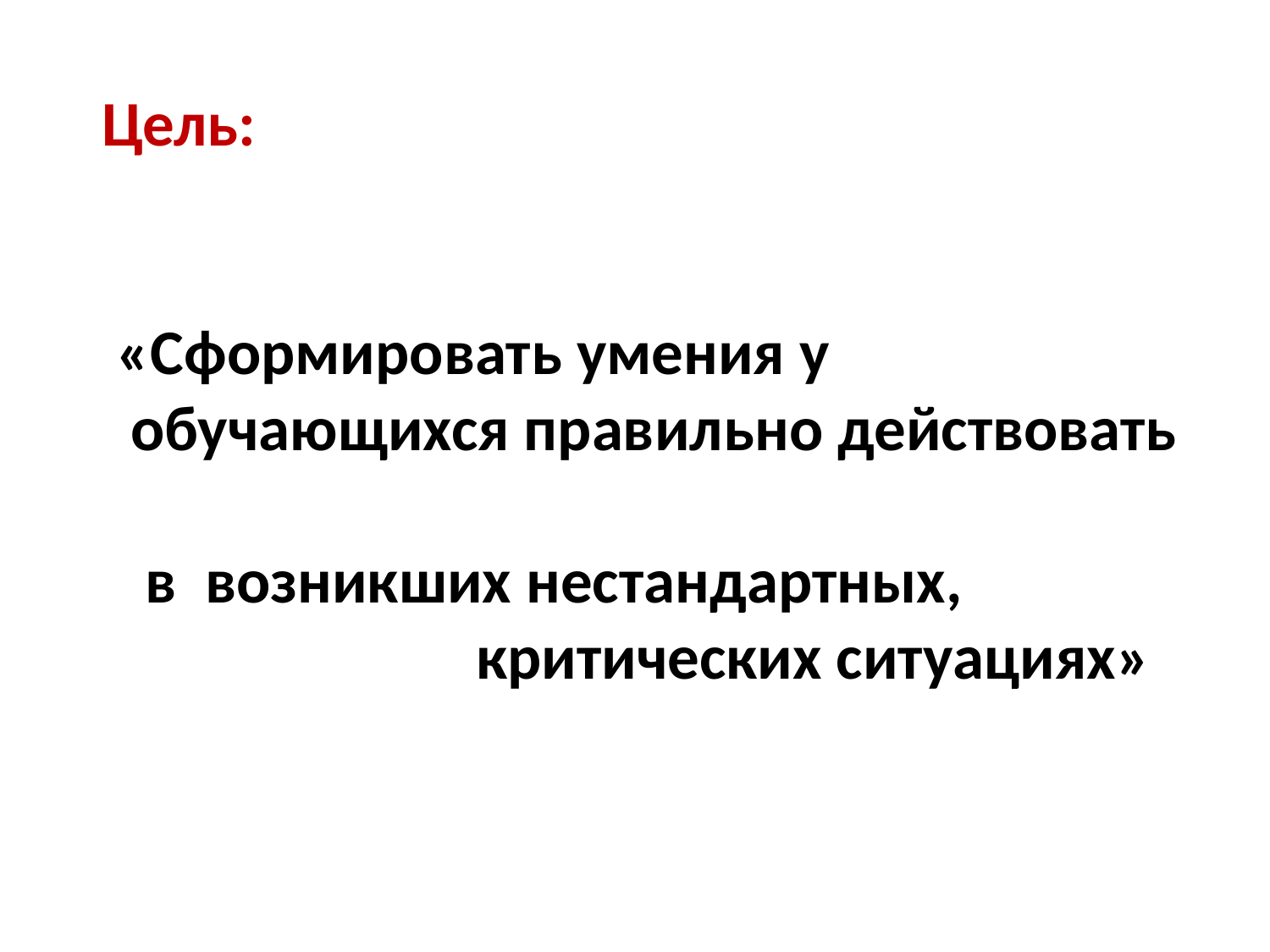

Цель:

  «Сформировать умения у
   обучающихся правильно действовать
    в  возникших нестандартных,
                           критических ситуациях»